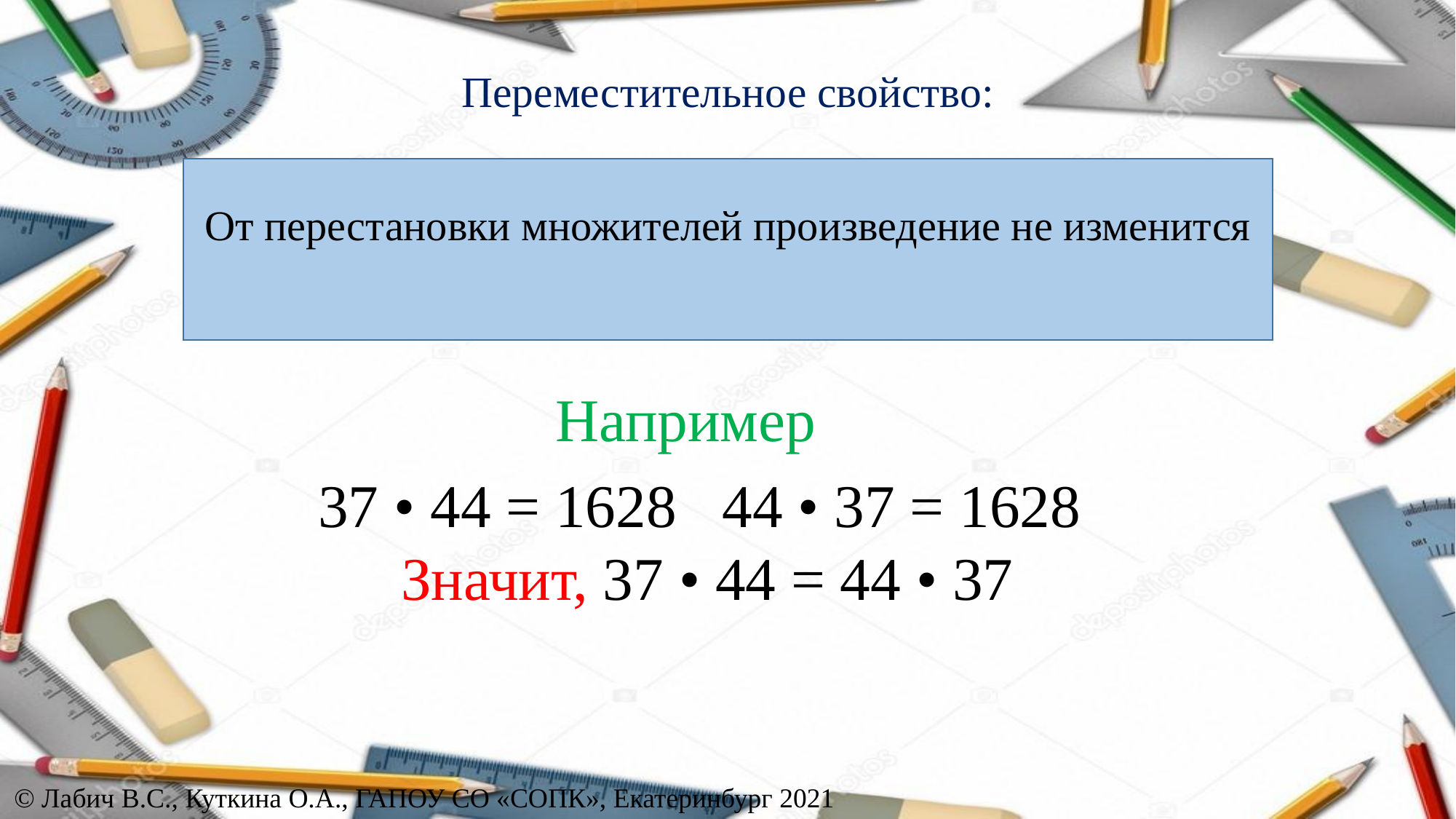

# Переместительное свойство:
От перестановки множителей произведение не изменится
Например
37 • 44 = 1628   44 • 37 = 1628
Значит, 37 • 44 = 44 • 37
© Лабич В.С., Куткина О.А., ГАПОУ СО «СОПК», Екатеринбург 2021